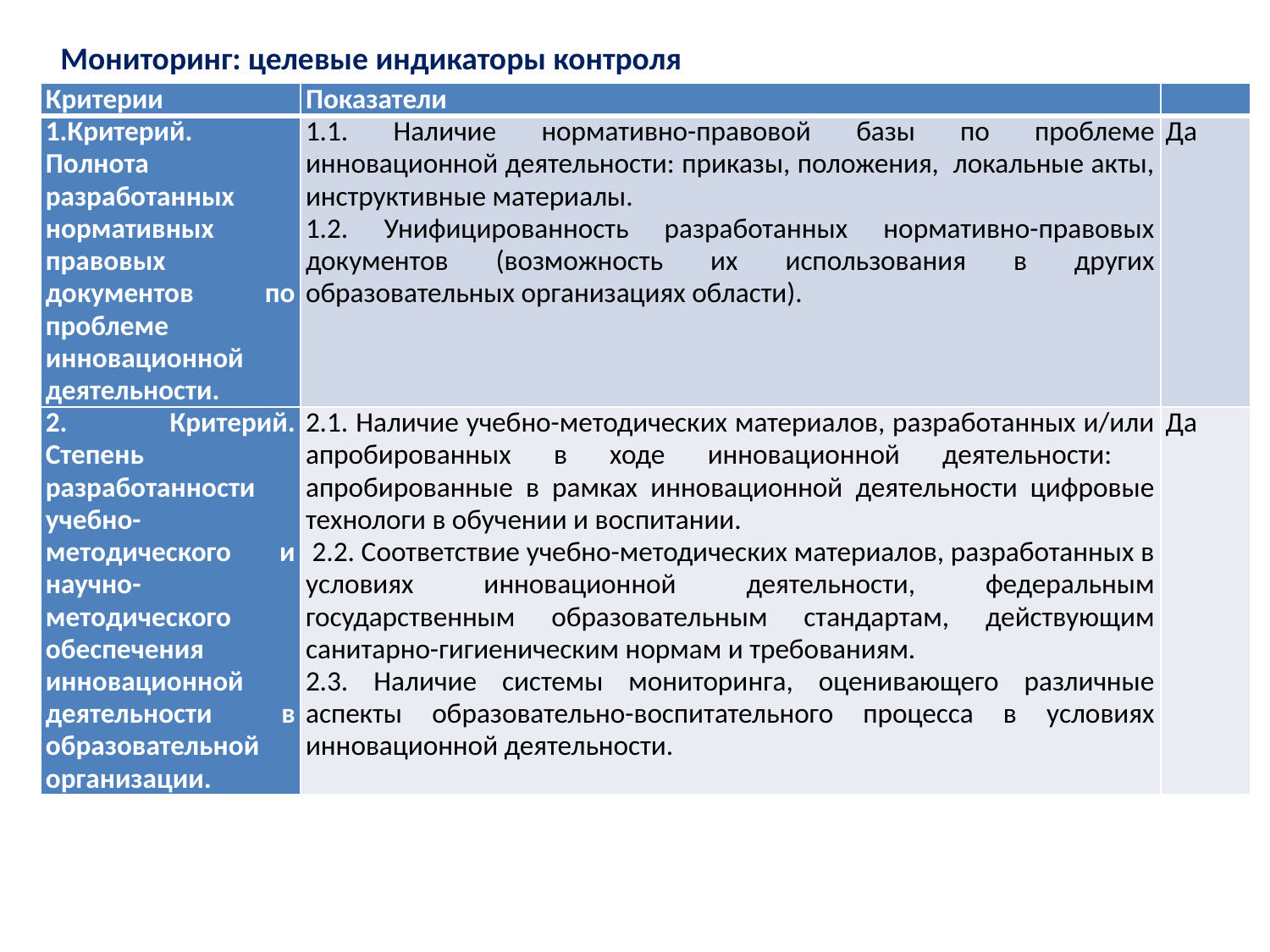

Мониторинг: целевые индикаторы контроля
| Критерии | Показатели |  |
| --- | --- | --- |
| 1.Критерий. Полнота разработанных нормативных правовых документов по проблеме инновационной деятельности. | 1.1. Наличие нормативно-правовой базы по проблеме инновационной деятельности: приказы, положения, локальные акты, инструктивные материалы. 1.2. Унифицированность разработанных нормативно-правовых документов (возможность их использования в других образовательных организациях области). | Да |
| 2. Критерий. Степень разработанности учебно-методического и научно-методического обеспечения инновационной деятельности в образовательной организации. | 2.1. Наличие учебно-методических материалов, разработанных и/или апробированных в ходе инновационной деятельности: апробированные в рамках инновационной деятельности цифровые технологи в обучении и воспитании. 2.2. Соответствие учебно-методических материалов, разработанных в условиях инновационной деятельности, федеральным государственным образовательным стандартам, действующим санитарно-гигиеническим нормам и требованиям. 2.3. Наличие системы мониторинга, оценивающего различные аспекты образовательно-воспитательного процесса в условиях инновационной деятельности. | Да |